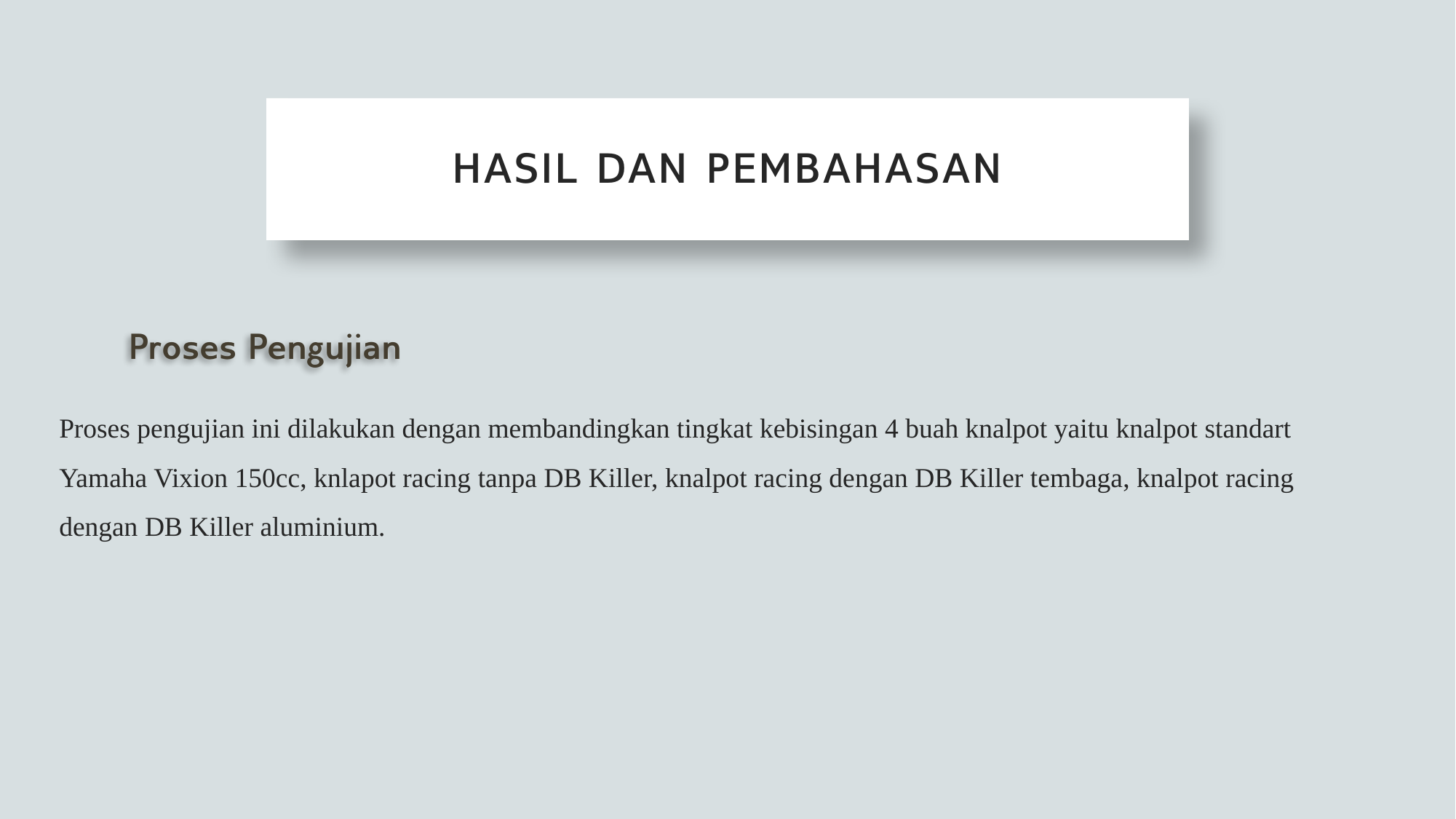

# HASIL DAN PEMBAHASAN
Proses Pengujian
Proses pengujian ini dilakukan dengan membandingkan tingkat kebisingan 4 buah knalpot yaitu knalpot standart Yamaha Vixion 150cc, knlapot racing tanpa DB Killer, knalpot racing dengan DB Killer tembaga, knalpot racing dengan DB Killer aluminium.